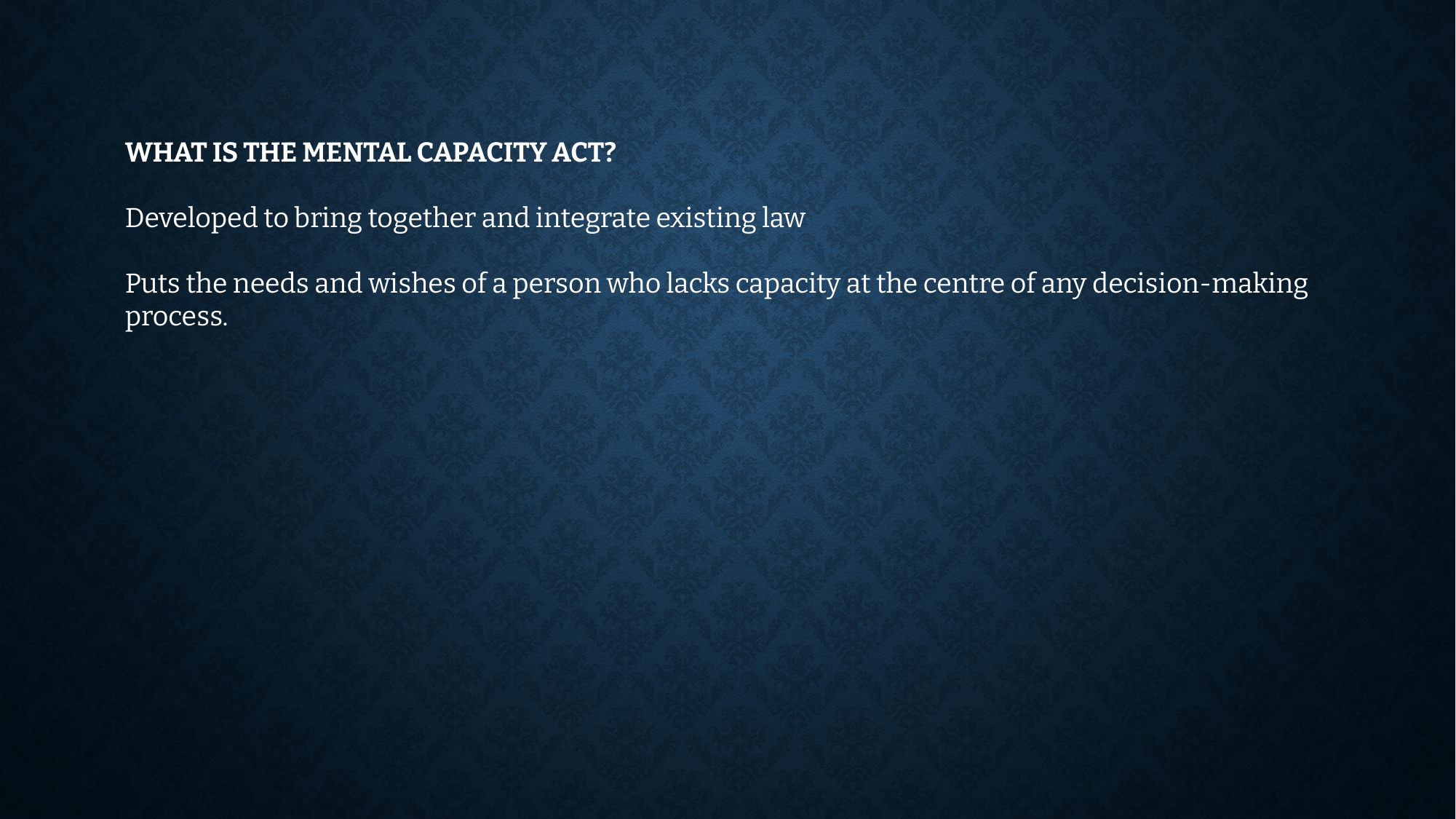

WHAT IS THE MENTAL CAPACITY ACT?

Developed to bring together and integrate existing law

Puts the needs and wishes of a person who lacks capacity at the centre of any decision-making process.